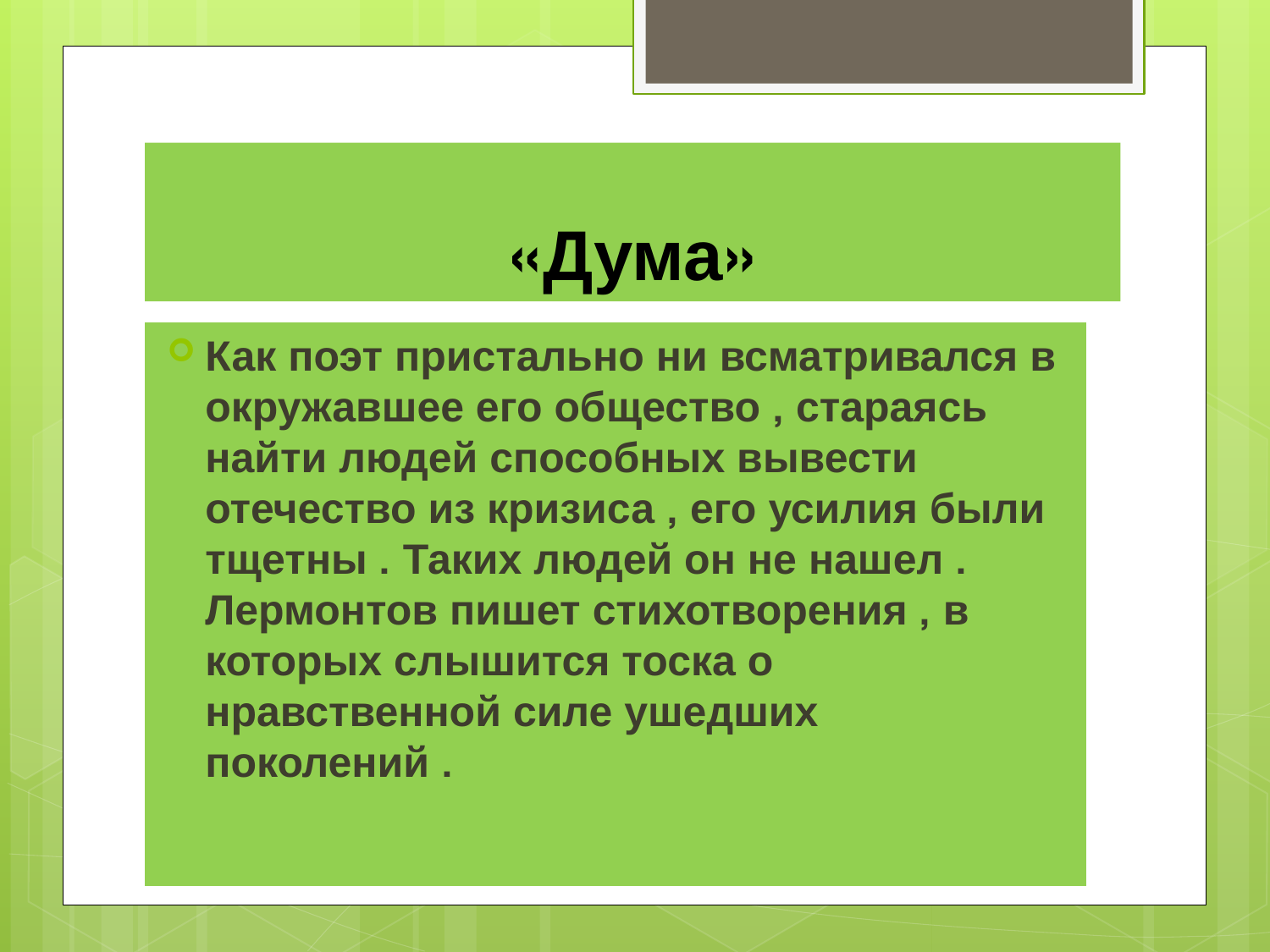

# «Дума»
Как поэт пристально ни всматривался в окружавшее его общество , стараясь найти людей способных вывести отечество из кризиса , его усилия были тщетны . Таких людей он не нашел . Лермонтов пишет стихотворения , в которых слышится тоска о нравственной силе ушедших поколений .